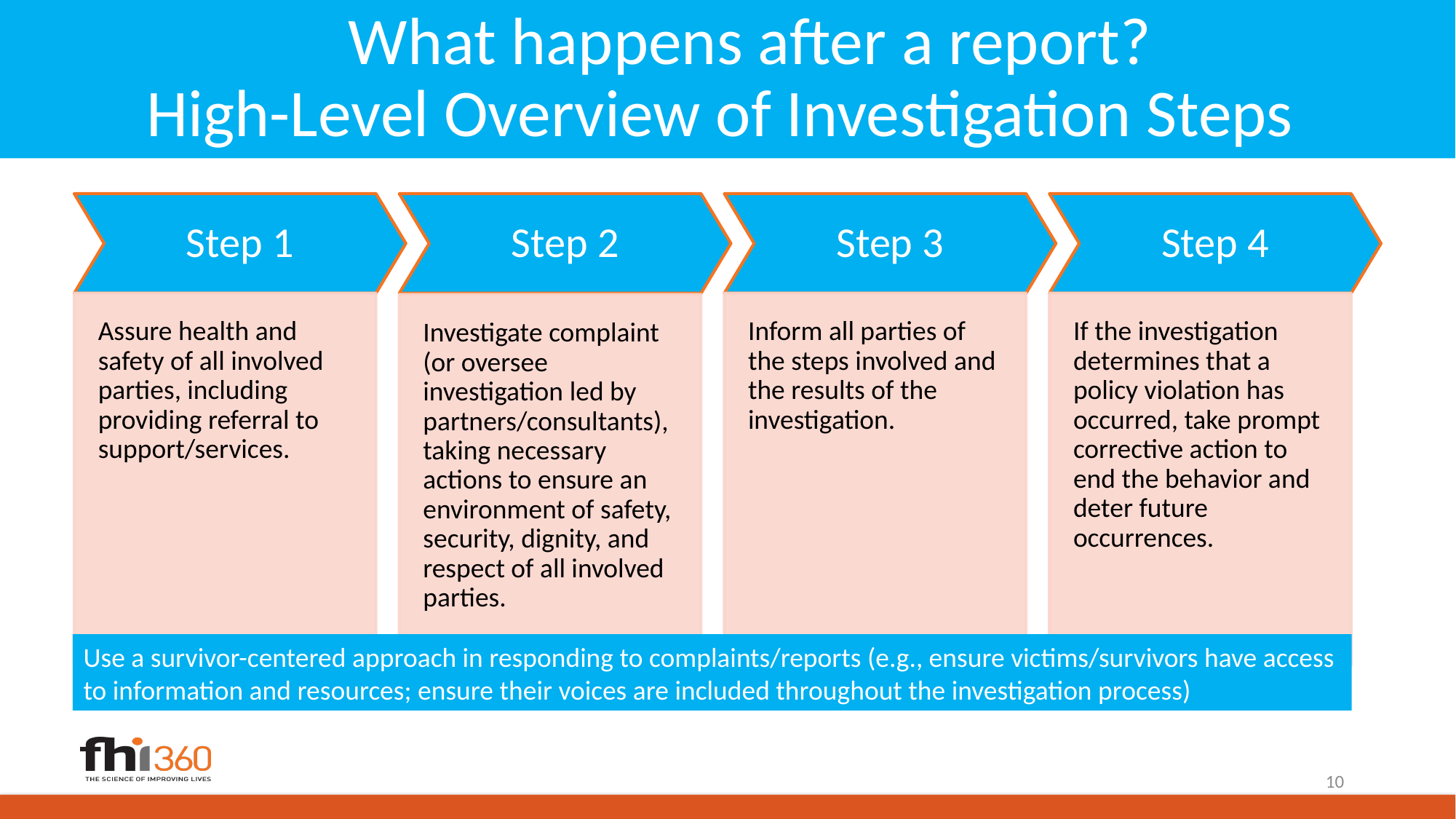

What happens after a report?
High-Level Overview of Investigation Steps
#
Step 1
Assure health and safety of all involved parties, including providing referral to support/services.
Step 2
Investigate complaint (or oversee investigation led by partners/consultants), taking necessary actions to ensure an environment of safety, security, dignity, and respect of all involved parties.
Step 3
Inform all parties of the steps involved and the results of the investigation.
Step 4
If the investigation determines that a policy violation has occurred, take prompt corrective action to end the behavior and deter future occurrences.
Use a survivor-centered approach in responding to complaints/reports (e.g., ensure victims/survivors have access to information and resources; ensure their voices are included throughout the investigation process)
10